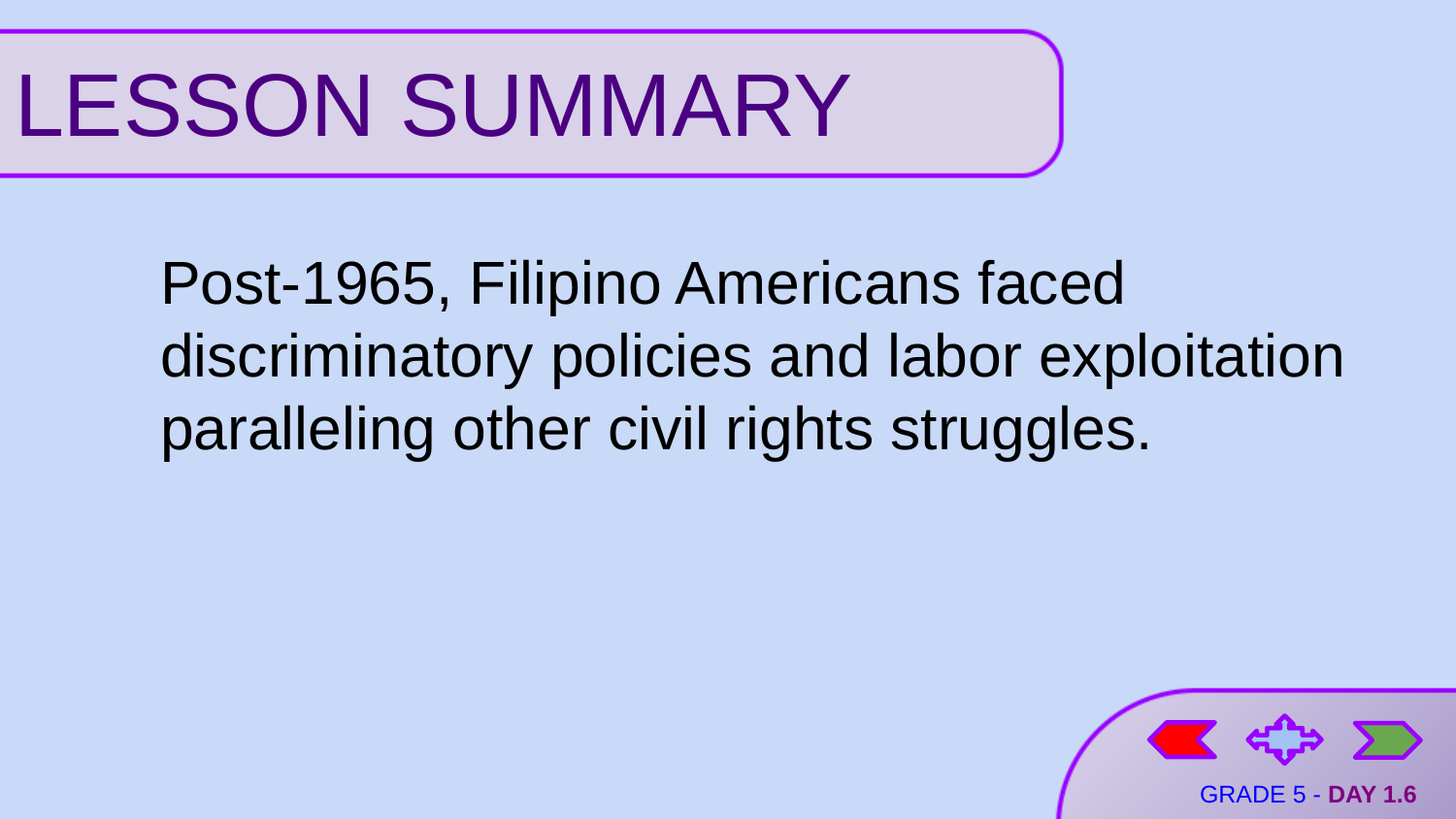

# LESSON SUMMARY

Post-1965, Filipino Americans faced discriminatory policies and labor exploitation paralleling other civil rights struggles.

GRADE 5 - DAY 1.6